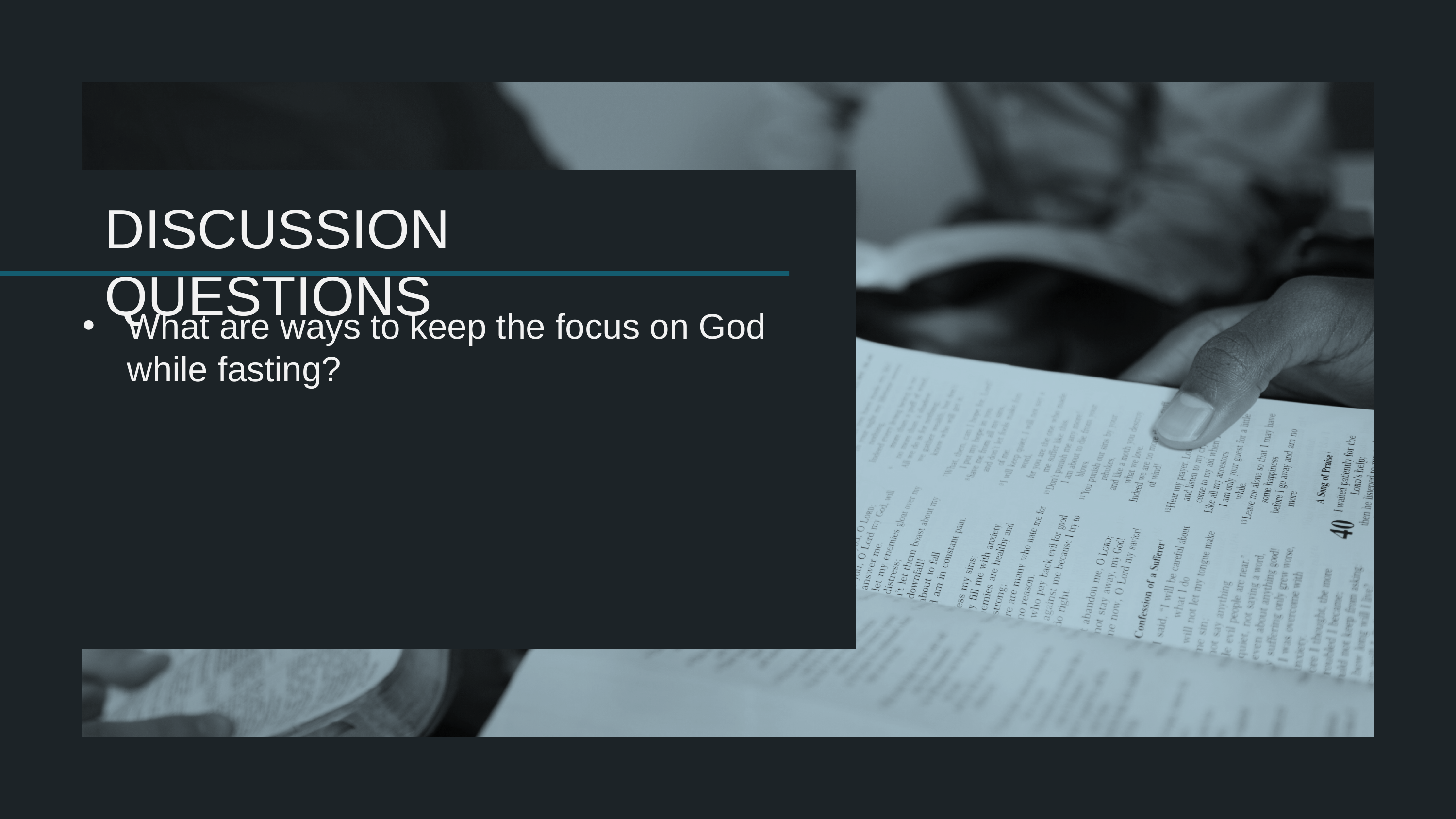

What are ways to keep the focus on God while fasting?